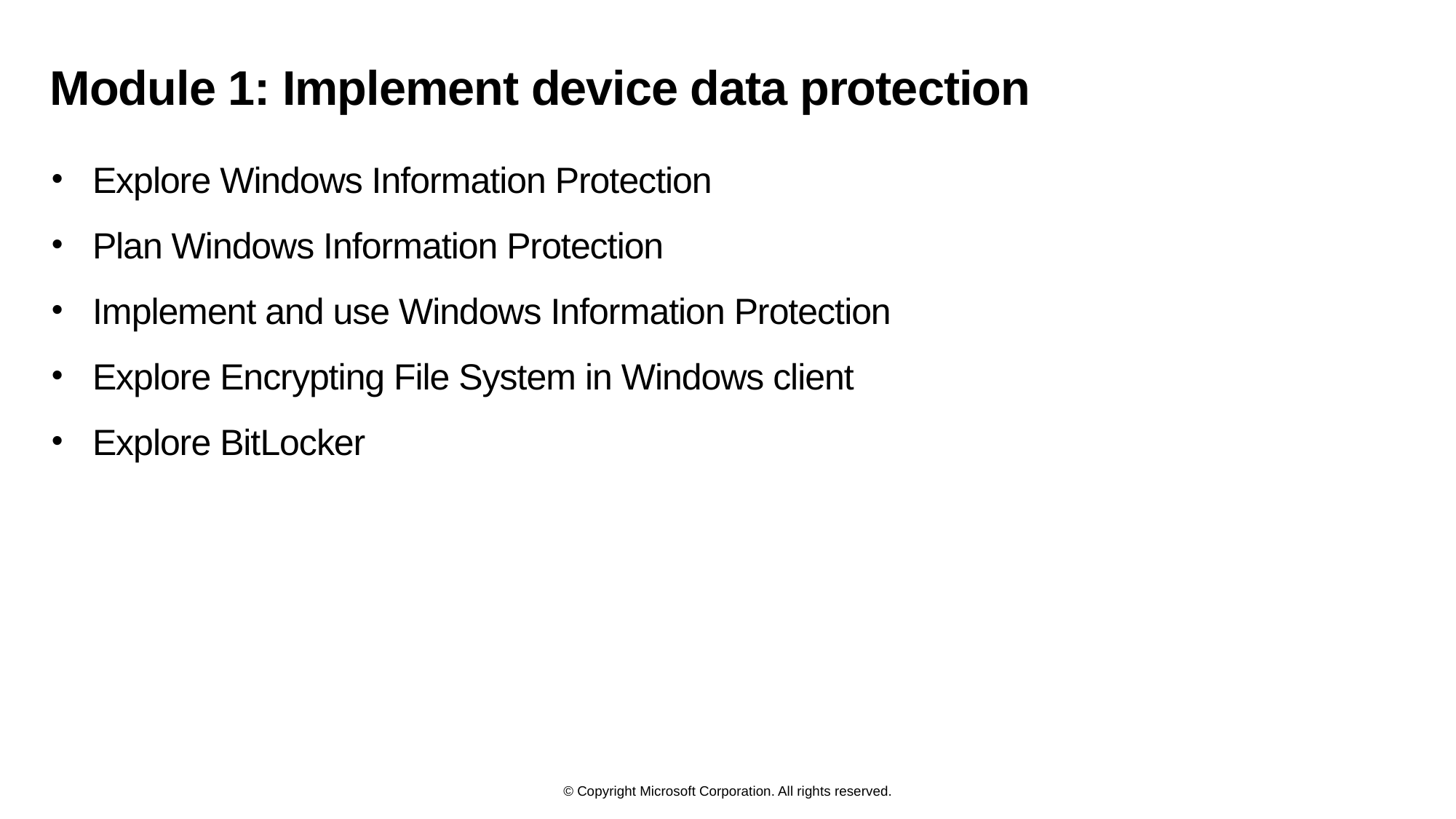

# Module 1: Implement device data protection
Explore Windows Information Protection
Plan Windows Information Protection
Implement and use Windows Information Protection
Explore Encrypting File System in Windows client
Explore BitLocker